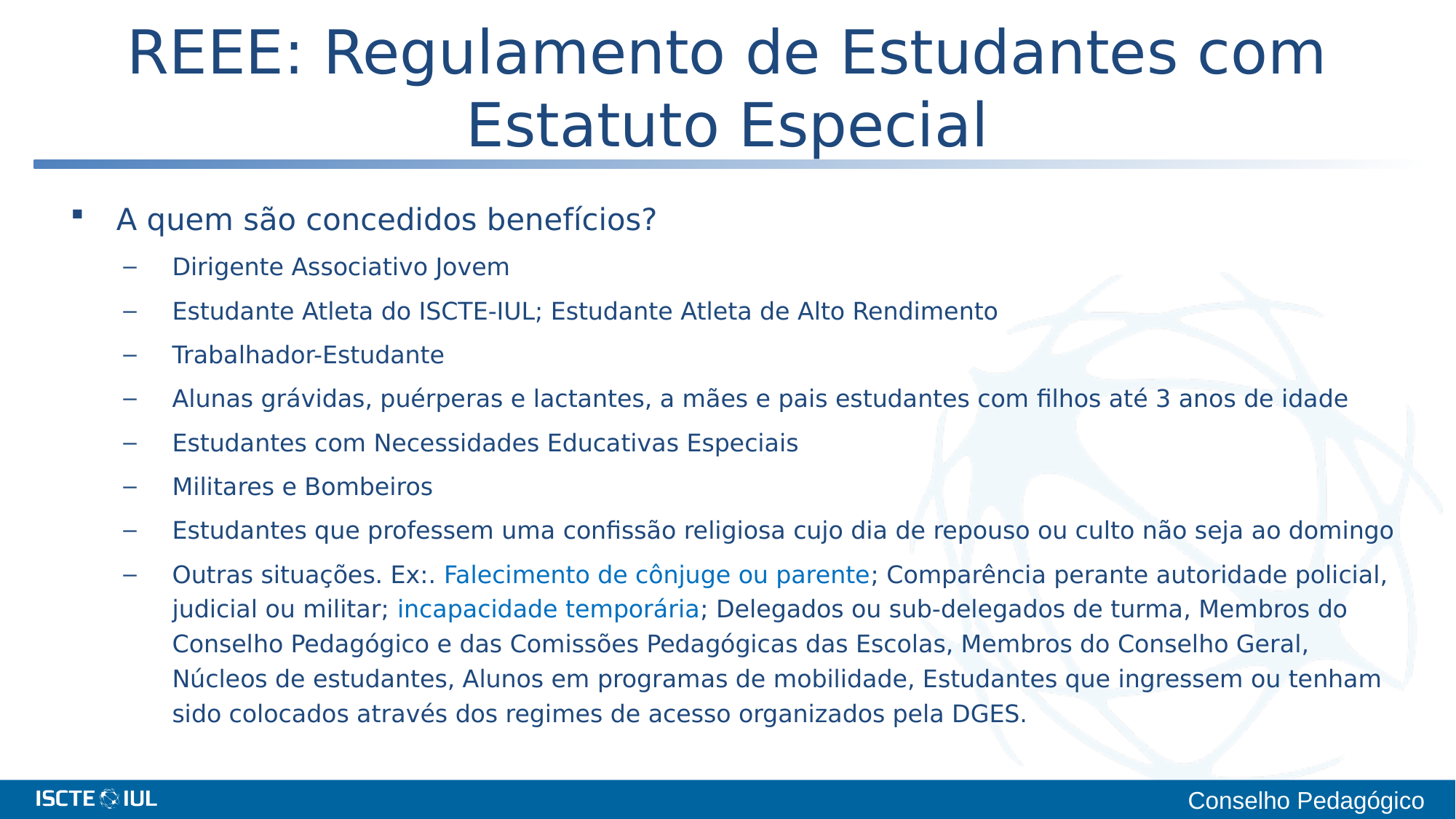

# REEE: Regulamento de Estudantes com Estatuto Especial
A quem são concedidos benefícios?
Dirigente Associativo Jovem
Estudante Atleta do ISCTE-IUL; Estudante Atleta de Alto Rendimento
Trabalhador-Estudante
Alunas grávidas, puérperas e lactantes, a mães e pais estudantes com filhos até 3 anos de idade
Estudantes com Necessidades Educativas Especiais
Militares e Bombeiros
Estudantes que professem uma confissão religiosa cujo dia de repouso ou culto não seja ao domingo
Outras situações. Ex:. Falecimento de cônjuge ou parente; Comparência perante autoridade policial, judicial ou militar; incapacidade temporária; Delegados ou sub-delegados de turma, Membros do Conselho Pedagógico e das Comissões Pedagógicas das Escolas, Membros do Conselho Geral, Núcleos de estudantes, Alunos em programas de mobilidade, Estudantes que ingressem ou tenham sido colocados através dos regimes de acesso organizados pela DGES.